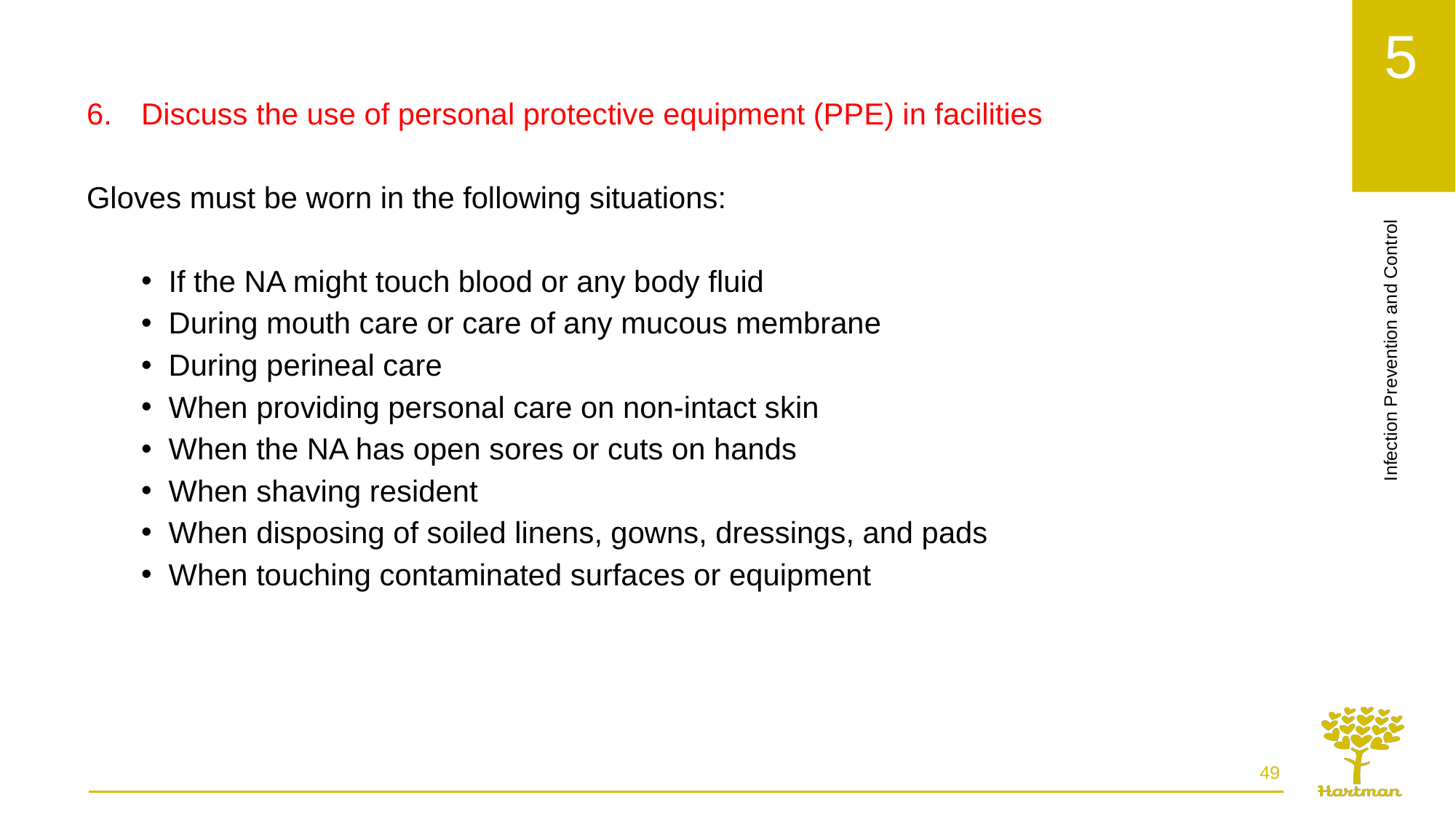

Discuss the use of personal protective equipment (PPE) in facilities

Gloves must be worn in the following situations:

If the NA might touch blood or any body fluid
During mouth care or care of any mucous membrane
During perineal care
When providing personal care on non-intact skin
When the NA has open sores or cuts on hands
When shaving resident
When disposing of soiled linens, gowns, dressings, and pads
When touching contaminated surfaces or equipment
49